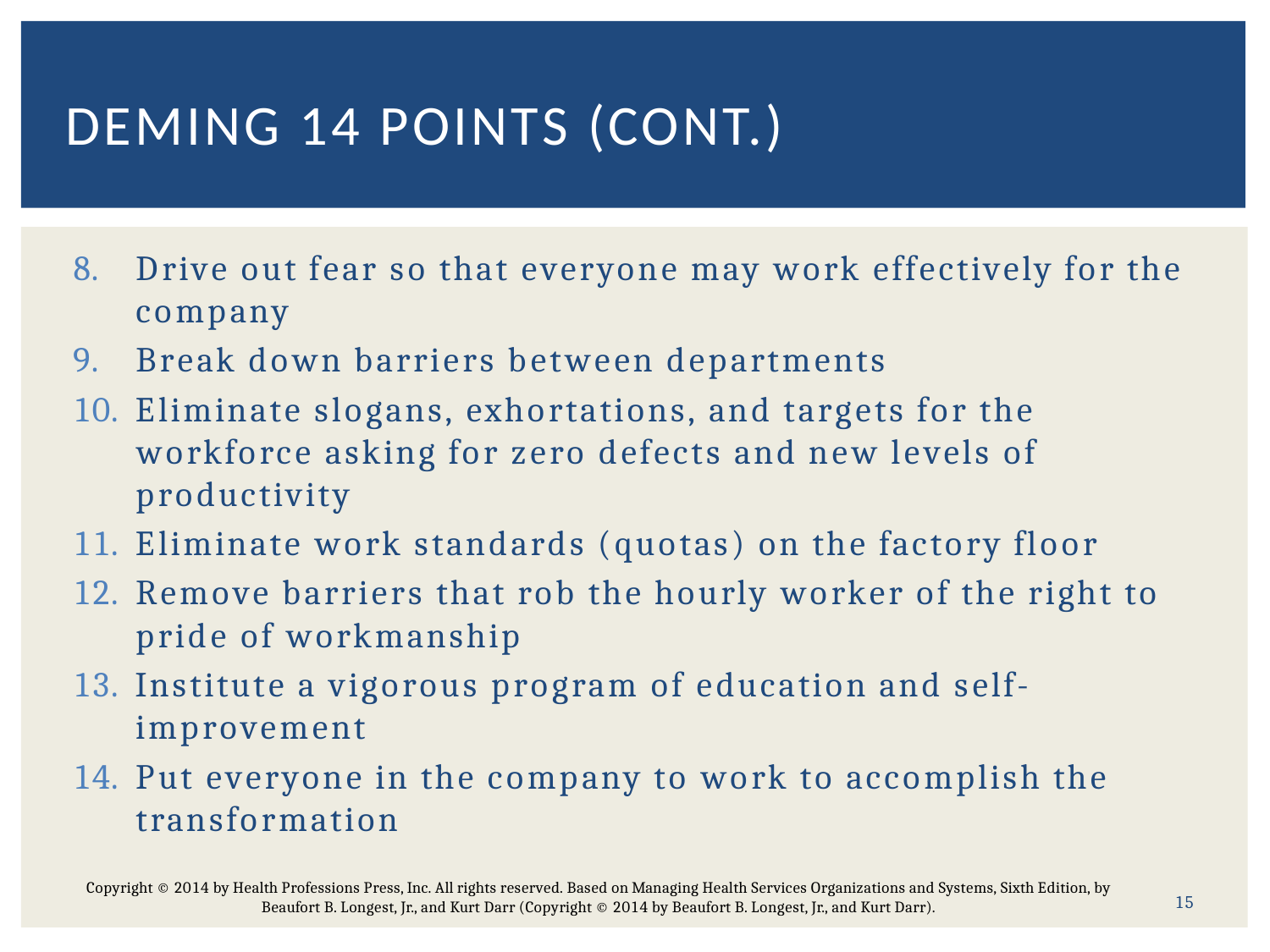

# Deming 14 points (cont.)
Drive out fear so that everyone may work effectively for the company
Break down barriers between departments
Eliminate slogans, exhortations, and targets for the workforce asking for zero defects and new levels of productivity
Eliminate work standards (quotas) on the factory floor
Remove barriers that rob the hourly worker of the right to pride of workmanship
Institute a vigorous program of education and self-improvement
Put everyone in the company to work to accomplish the transformation
15